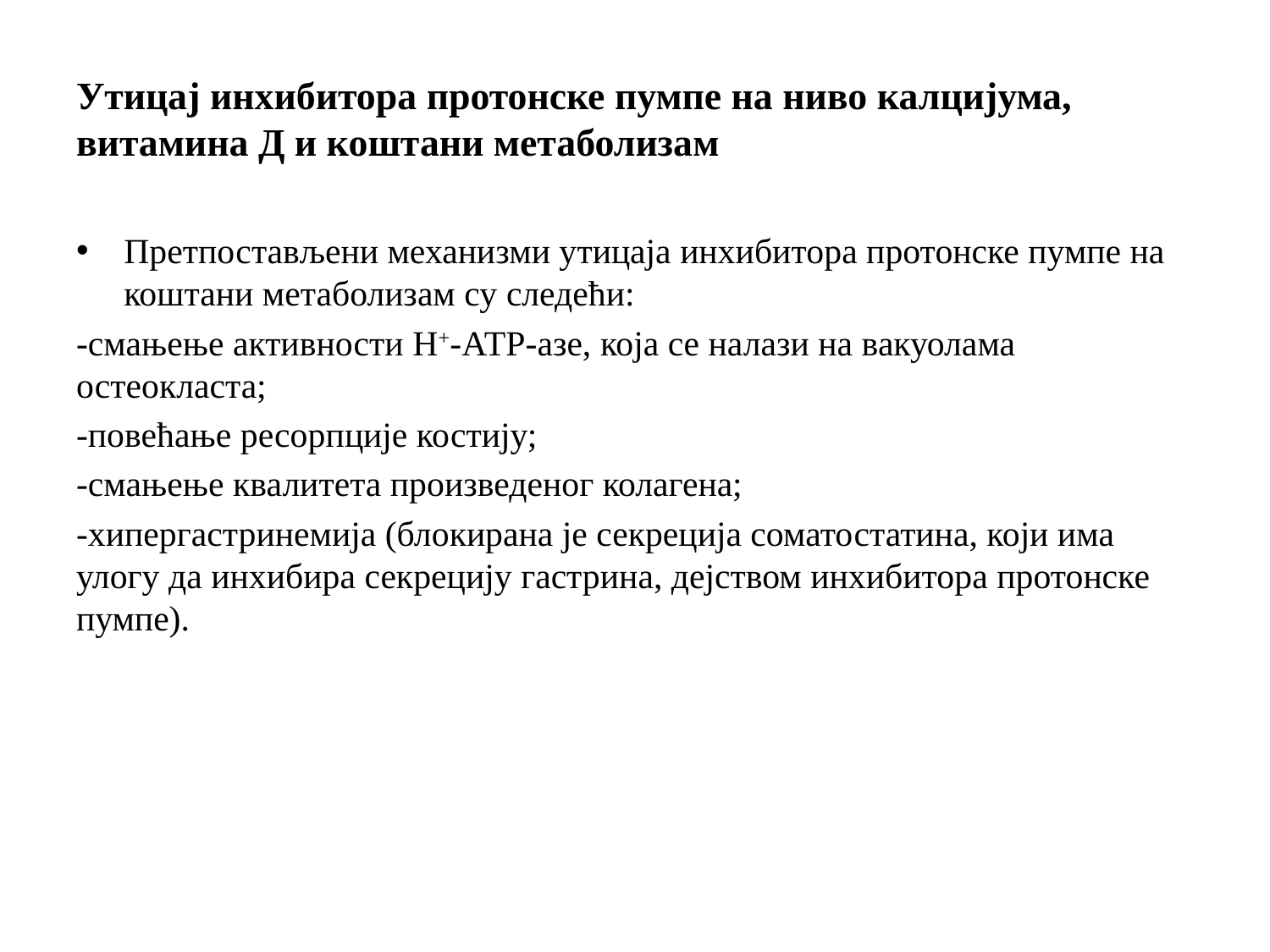

# Утицај инхибитора протонске пумпе на ниво калцијума, витамина Д и коштани метаболизам
Претпостављени механизми утицаја инхибитора протонске пумпе на коштани метаболизам су следећи:
-смањење активности Н+-АТР-азе, која се налази на вакуолама остеокласта;
-повећање ресорпције костију;
-смањење квалитета произведеног колагена;
-хипергастринемија (блокирана је секреција соматостатина, који има улогу да инхибира секрецију гастрина, дејством инхибитора протонске пумпе).